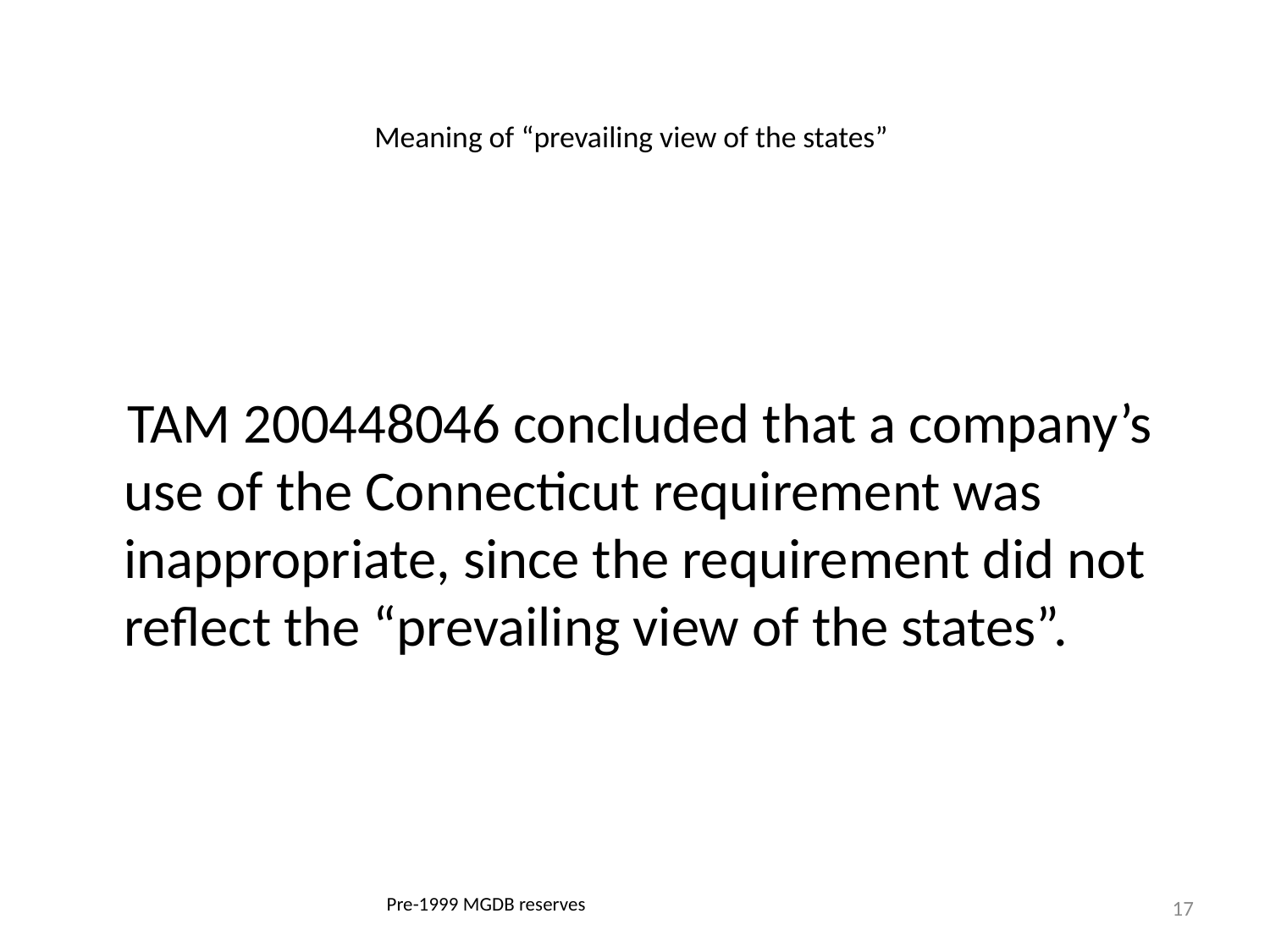

# Meaning of “prevailing view of the states”

    TAM 200448046 concluded that a company’s use of the Connecticut requirement was inappropriate, since the requirement did not reflect the “prevailing view of the states”.
17
Pre-1999 MGDB reserves